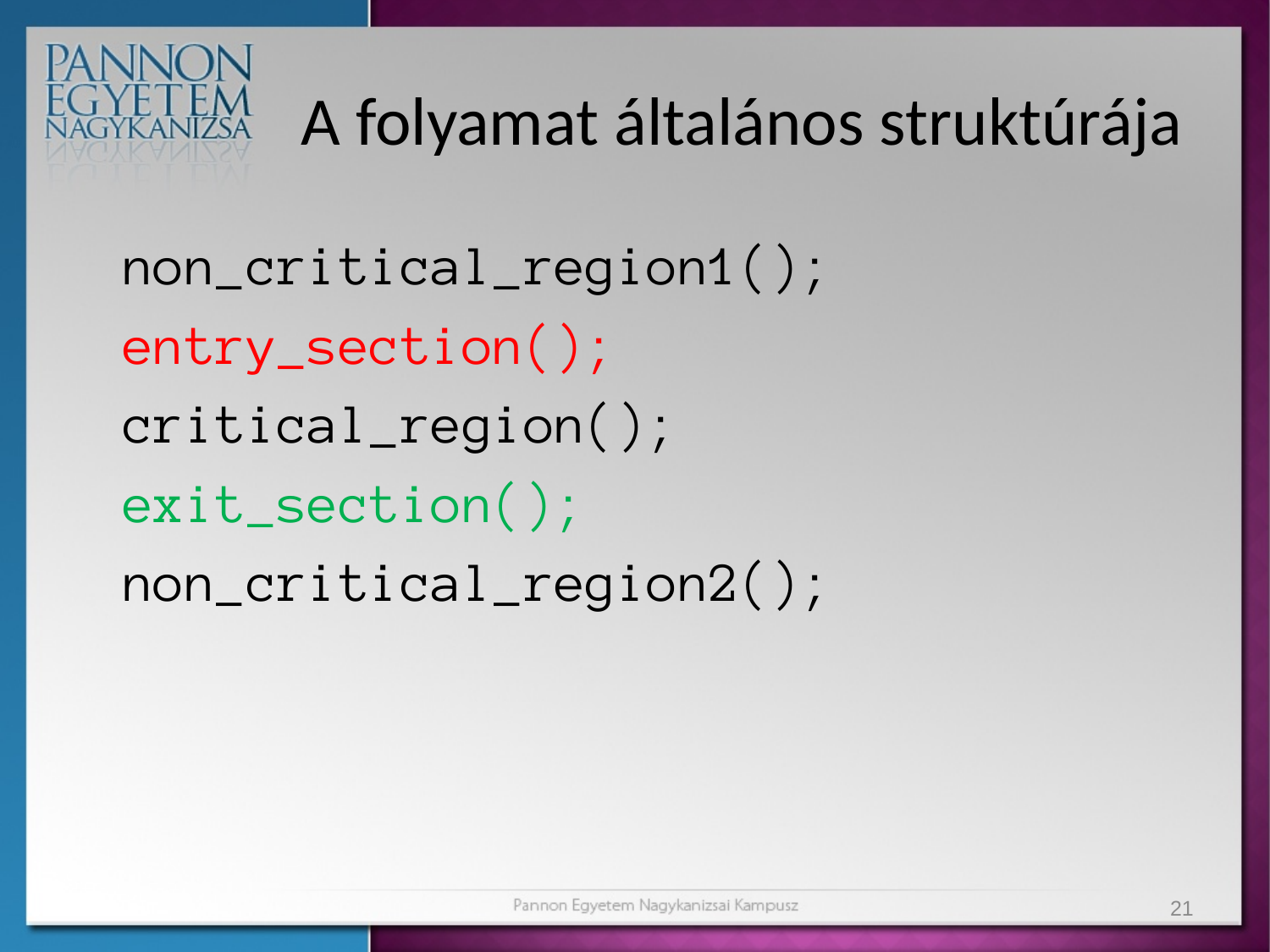

# A folyamat általános struktúrája
	non_critical_region1();
	entry_section();
	critical_region();
	exit_section();
	non_critical_region2();
21